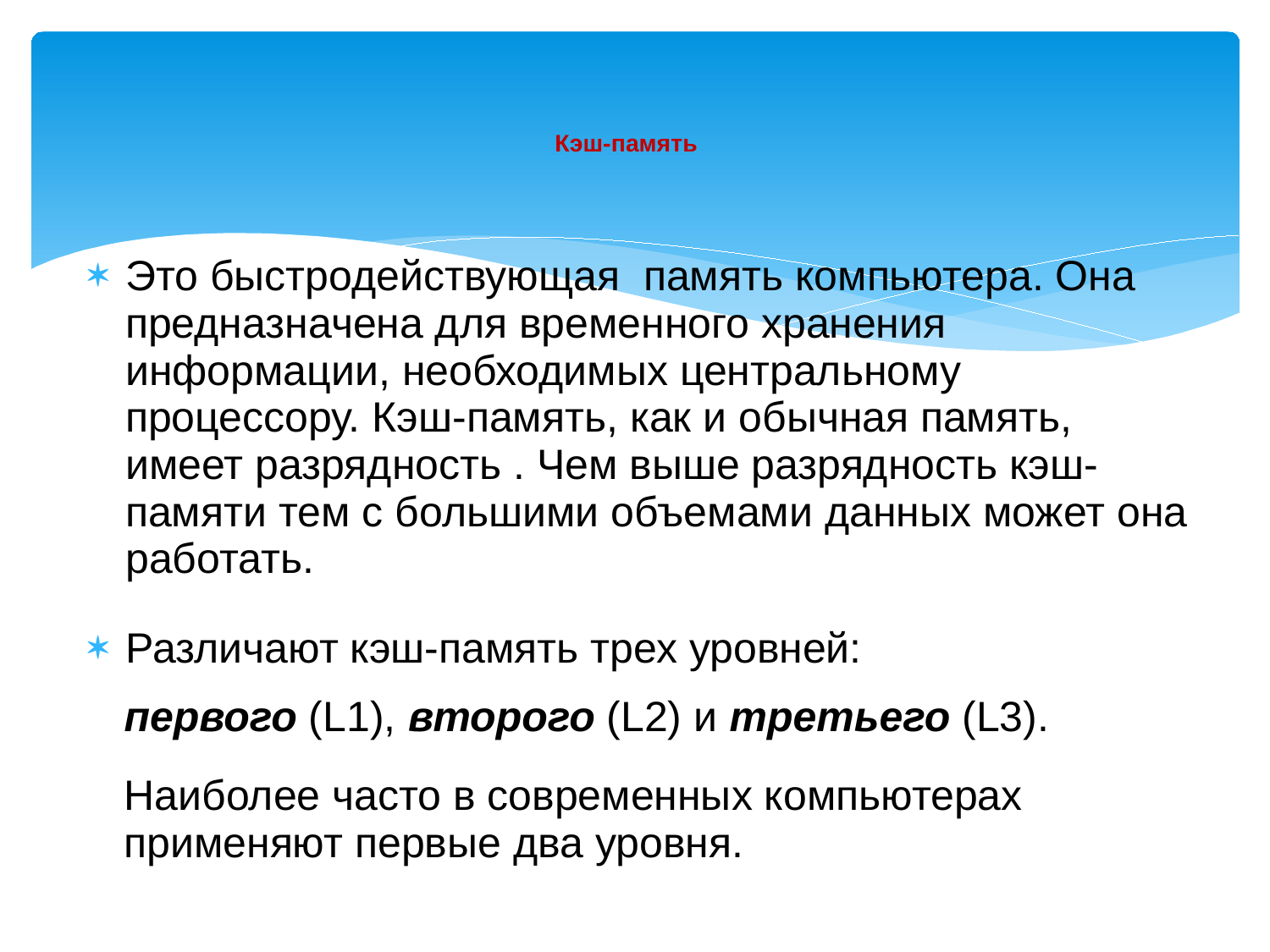

# Кэш-память
Это быстродействующая  память компьютера. Она предназначена для временного хранения информации, необходимых центральному процессору. Кэш-память, как и обычная память, имеет разрядность . Чем выше разрядность кэш-памяти тем с большими объемами данных может она работать.
Различают кэш-память трех уровней:
первого (L1), второго (L2) и третьего (L3).
Наиболее часто в современных компьютерах применяют первые два уровня.